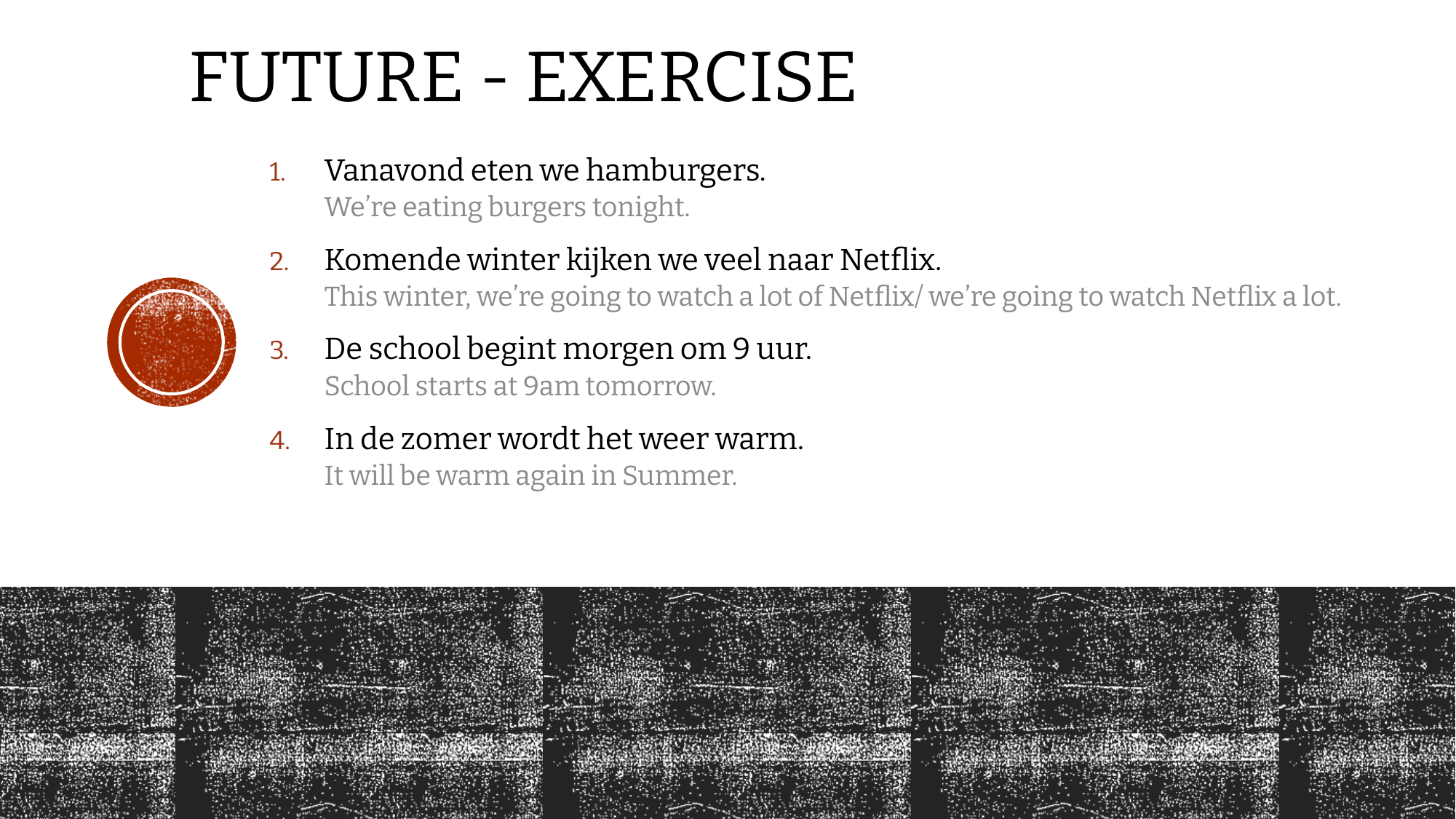

# Future - exercise
Vanavond eten we hamburgers.
We’re eating burgers tonight.
Komende winter kijken we veel naar Netflix.
This winter, we’re going to watch a lot of Netflix/ we’re going to watch Netflix a lot.
De school begint morgen om 9 uur.
School starts at 9am tomorrow.
In de zomer wordt het weer warm.
It will be warm again in Summer.